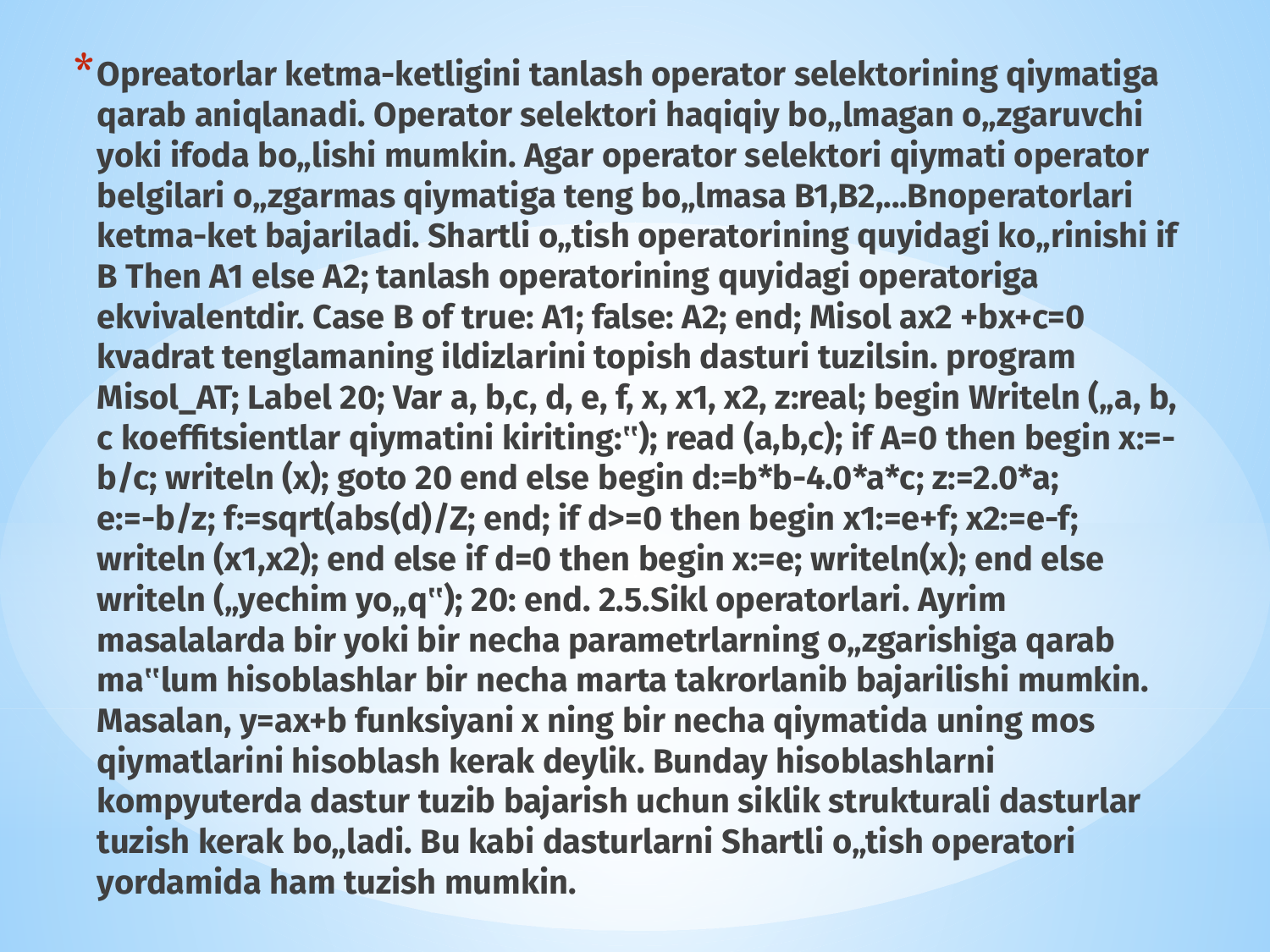

Opreatorlar ketma-ketligini tanlash operator selektorining qiymatiga qarab aniqlanadi. Operator selektori haqiqiy bo„lmagan o„zgaruvchi yoki ifoda bo„lishi mumkin. Agar operator selektori qiymati operator belgilari o„zgarmas qiymatiga teng bo„lmasa B1,B2,...Bnoperatorlari ketma-ket bajariladi. Shartli o„tish operatorining quyidagi ko„rinishi if B Then A1 else A2; tanlash operatorining quyidagi operatoriga ekvivalentdir. Case B of true: A1; false: A2; end; Misol ax2 +bx+c=0 kvadrat tenglamaning ildizlarini topish dasturi tuzilsin. program Misol_AT; Label 20; Var a, b,c, d, e, f, x, x1, x2, z:real; begin Writeln („a, b, c koeffitsientlar qiymatini kiriting:‟); read (a,b,c); if A=0 then begin x:=-b/c; writeln (x); goto 20 end else begin d:=b*b-4.0*a*c; z:=2.0*a; e:=-b/z; f:=sqrt(abs(d)/Z; end; if d>=0 then begin x1:=e+f; x2:=e-f; writeln (x1,x2); end else if d=0 then begin x:=e; writeln(x); end else writeln („yechim yo„q‟); 20: end. 2.5.Sikl operatorlari. Ayrim masalalarda bir yoki bir necha parametrlarning o„zgarishiga qarab ma‟lum hisoblashlar bir necha marta takrorlanib bajarilishi mumkin. Masalan, y=ax+b funksiyani x ning bir necha qiymatida uning mos qiymatlarini hisoblash kerak deylik. Bunday hisoblashlarni kompyuterda dastur tuzib bajarish uchun siklik strukturali dasturlar tuzish kerak bo„ladi. Bu kabi dasturlarni Shartli o„tish operatori yordamida ham tuzish mumkin.